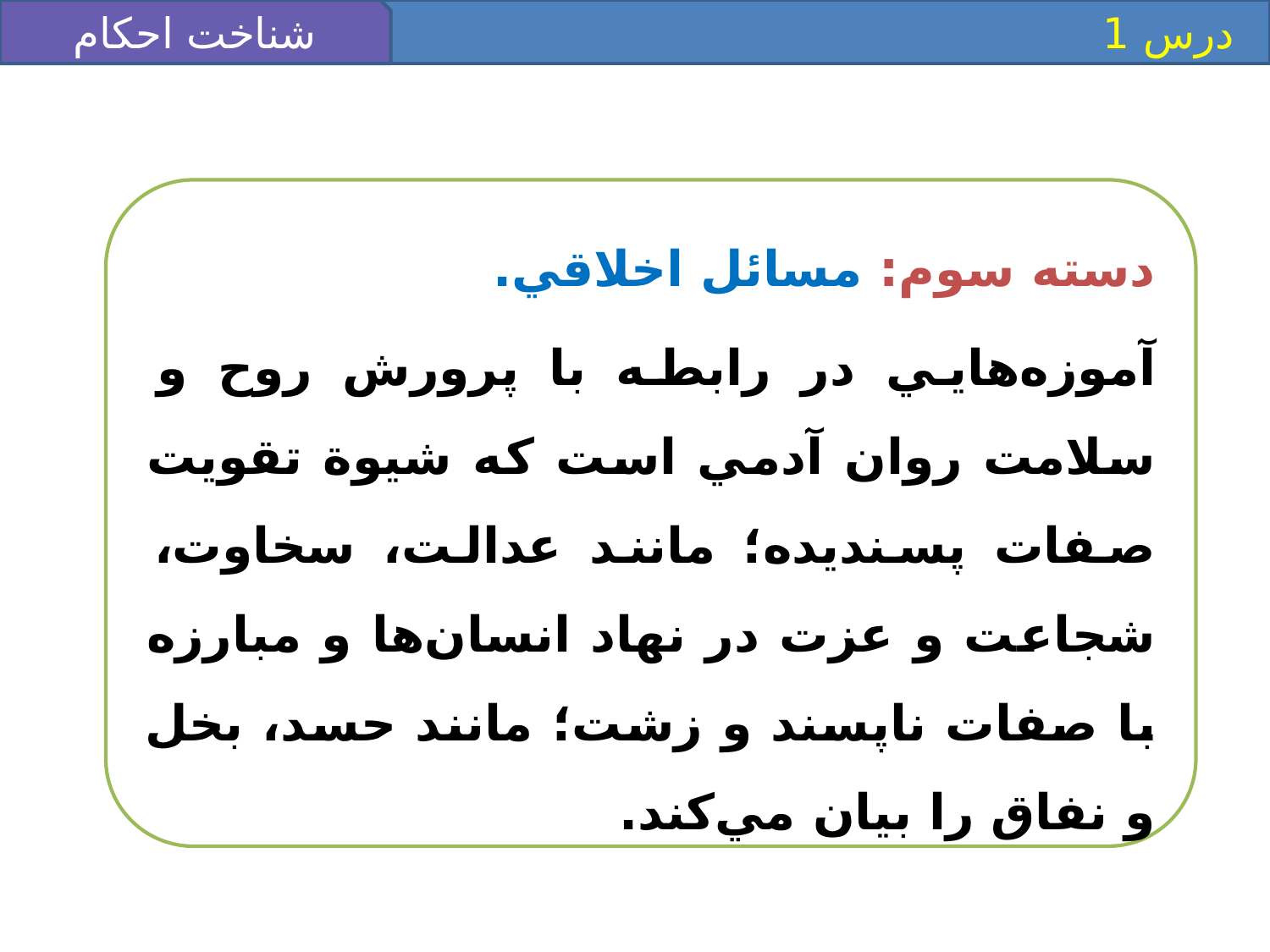

شناخت احکام
 درس 1

دسته سوم: مسائل اخلاقي.
آموزه‌هايي در رابطه با پرورش روح و سلامت روان آدمي است که شيوة تقويت صفات پسنديده؛ مانند عدالت، سخاوت، شجاعت و عزت در نهاد انسان‌ها و مبارزه با صفات ناپسند و زشت؛ مانند حسد، بخل و نفاق را بيان مي‌کند.